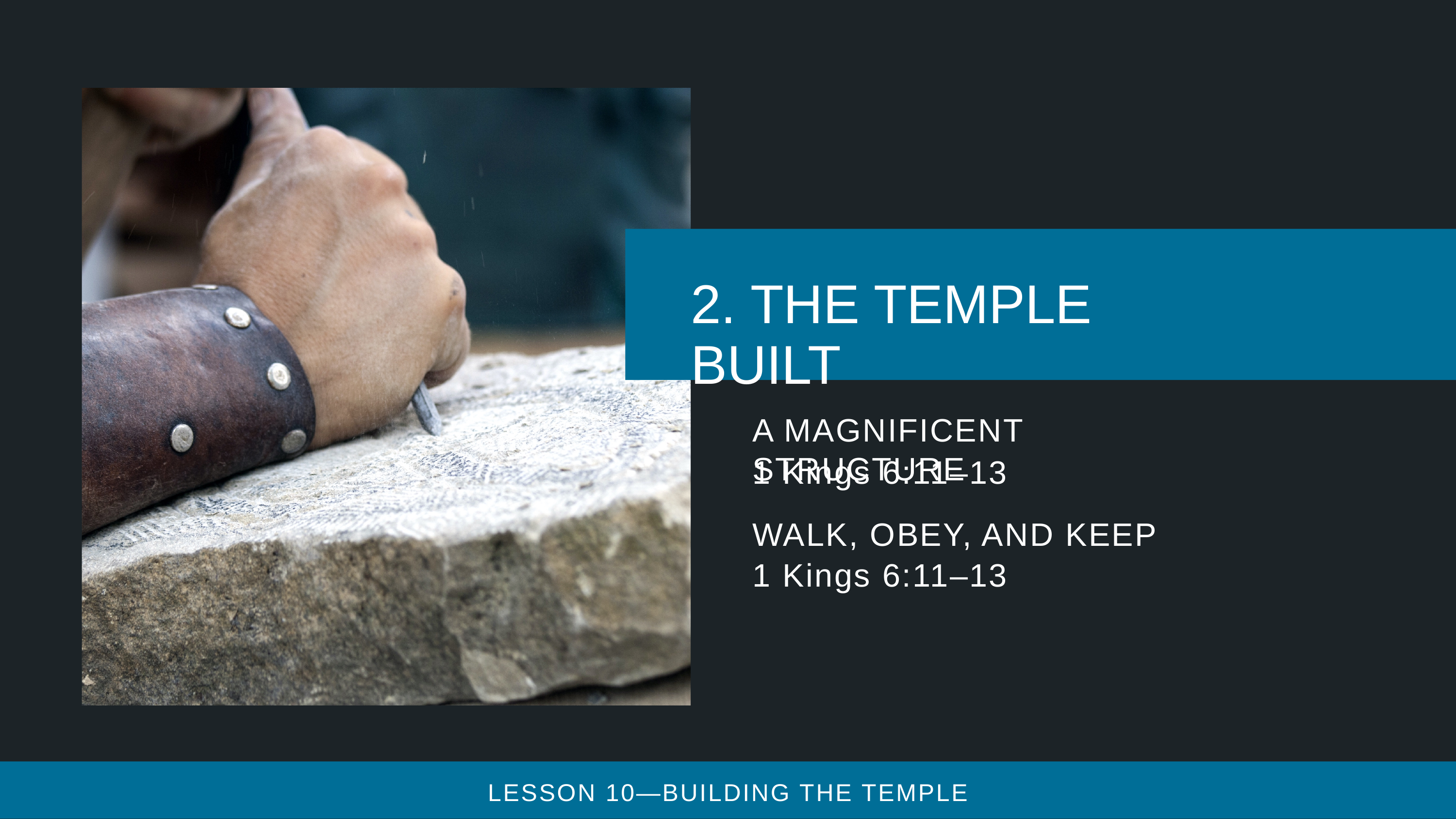

A MAGNIFICENT STRUCTURE
1 Kings 6:11–13
WALK, OBEY, AND KEEP
1 Kings 6:11–13